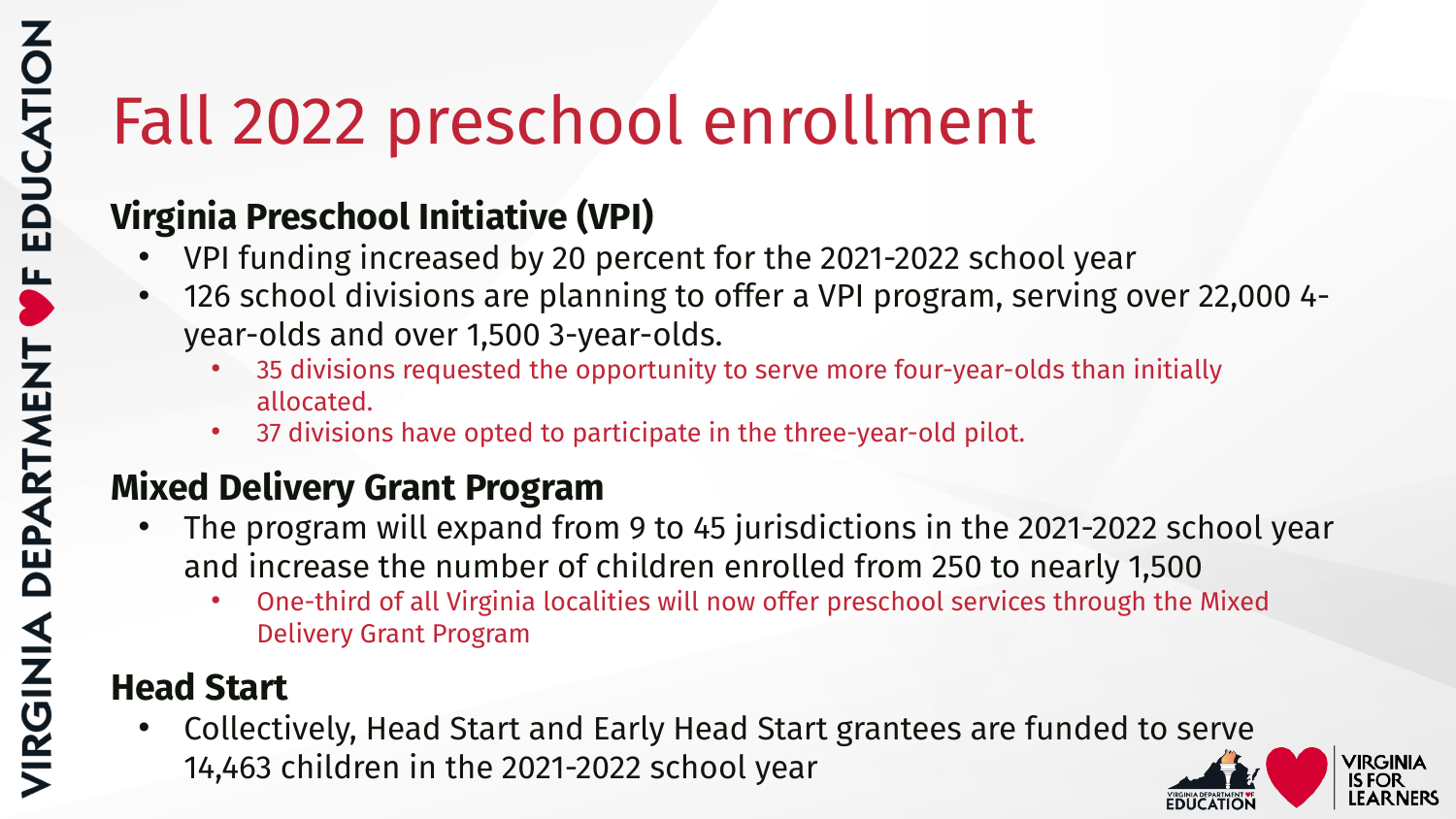

# Fall 2022 preschool enrollment
Virginia Preschool Initiative (VPI)
VPI funding increased by 20 percent for the 2021-2022 school year
126 school divisions are planning to offer a VPI program, serving over 22,000 4-year-olds and over 1,500 3-year-olds.
35 divisions requested the opportunity to serve more four-year-olds than initially allocated.
37 divisions have opted to participate in the three-year-old pilot.
Mixed Delivery Grant Program
The program will expand from 9 to 45 jurisdictions in the 2021-2022 school year and increase the number of children enrolled from 250 to nearly 1,500
One-third of all Virginia localities will now offer preschool services through the Mixed Delivery Grant Program
Head Start
Collectively, Head Start and Early Head Start grantees are funded to serve 14,463 children in the 2021-2022 school year